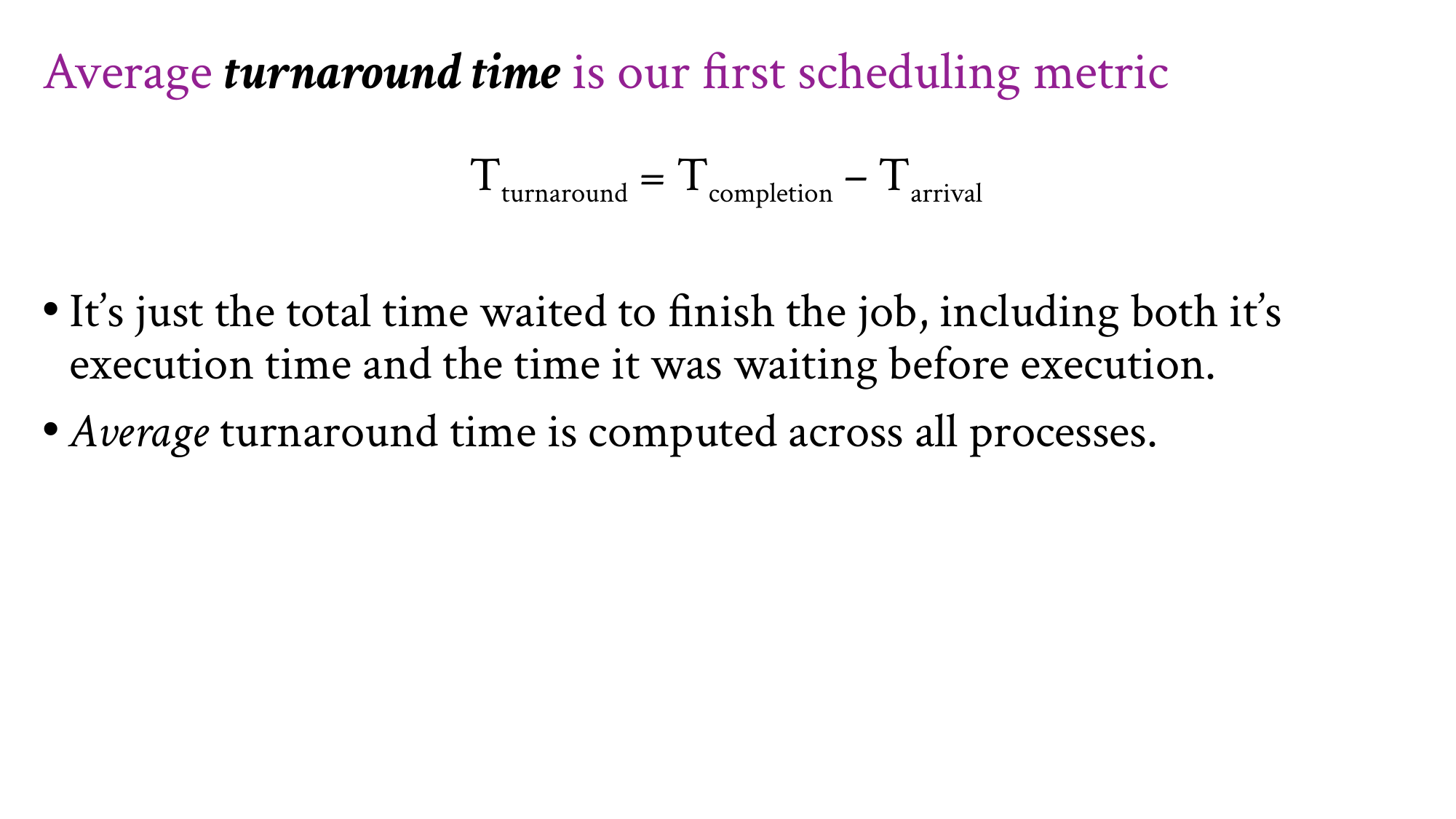

# Average turnaround time is our first scheduling metric
Tturnaround = Tcompletion – Tarrival

It’s just the total time waited to finish the job, including both it’s execution time and the time it was waiting before execution.
Average turnaround time is computed across all processes.